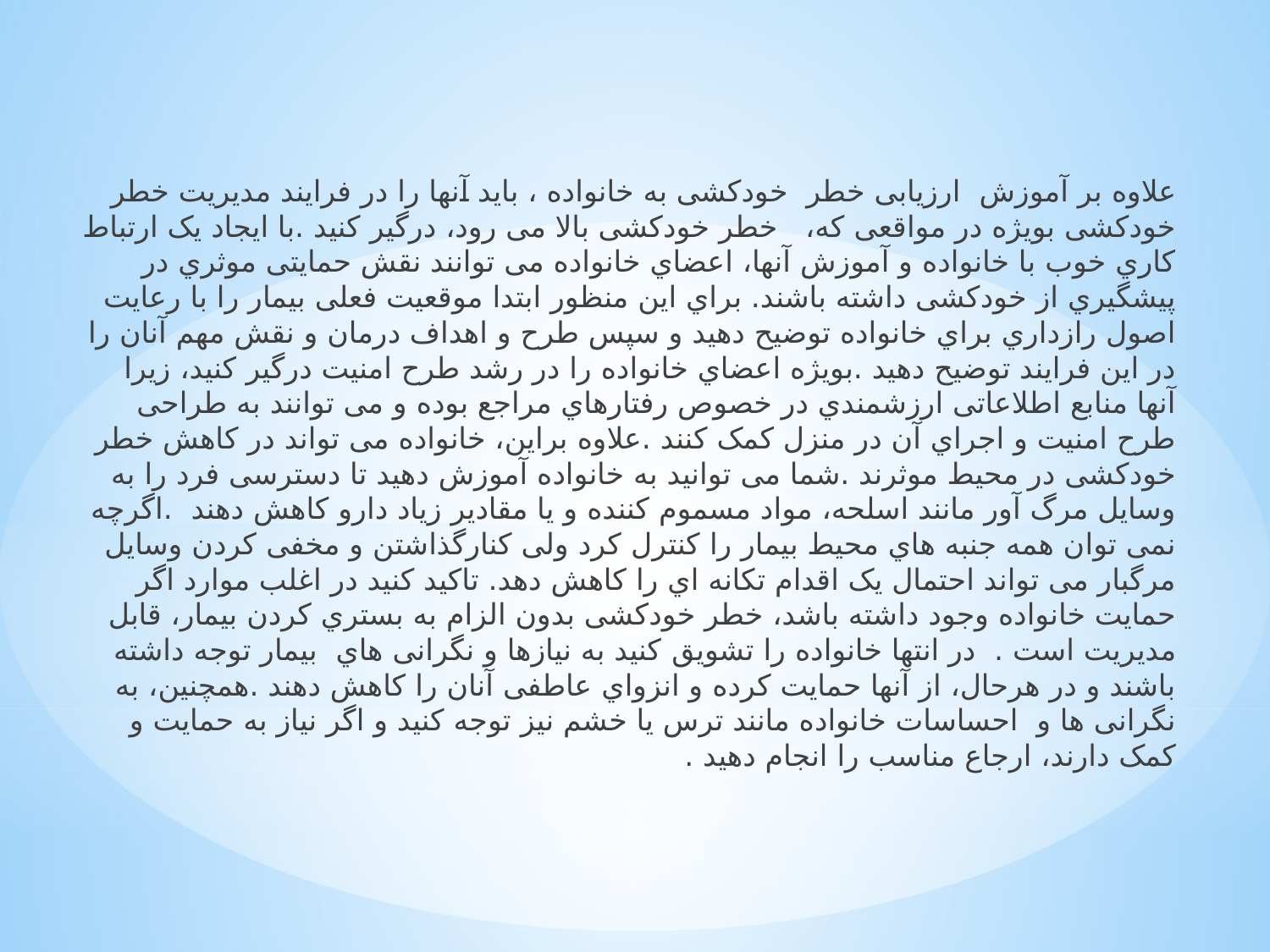

ﻋﻼوه ﺑﺮ آﻣﻮزش  ارزﯾﺎﺑﯽ ﺧﻄﺮ  ﺧﻮدﮐﺸﯽ ﺑﻪ ﺧﺎﻧﻮاده ، ﺑﺎﯾﺪ آﻧﻬﺎ را در ﻓﺮاﯾﻨﺪ ﻣﺪﯾﺮﯾﺖ ﺧﻄﺮ ﺧﻮدﮐﺸﯽ ﺑﻮﯾﮋه در ﻣﻮاﻗﻌﯽ ﮐﻪ،   ﺧﻄﺮ ﺧﻮدﮐﺸﯽ ﺑﺎﻻ ﻣﯽ رود، درﮔﯿﺮ ﮐﻨﯿﺪ .ﺑﺎ اﯾﺠﺎد ﯾﮏ ارﺗﺒﺎط ﮐﺎري ﺧﻮب ﺑﺎ ﺧﺎﻧﻮاده و آﻣﻮزش آﻧﻬﺎ، اﻋﻀﺎي ﺧﺎﻧﻮاده ﻣﯽ ﺗﻮاﻧﻨﺪ ﻧﻘﺶ ﺣﻤﺎﯾﺘﯽ ﻣﻮﺛﺮي در ﭘﯿﺸﮕﯿﺮي از ﺧﻮدﮐﺸﯽ داﺷﺘﻪ ﺑﺎﺷﻨﺪ. ﺑﺮاي اﯾﻦ ﻣﻨﻈﻮر اﺑﺘﺪا ﻣﻮﻗﻌﯿﺖ ﻓﻌﻠﯽ ﺑﯿﻤﺎر را ﺑﺎ رﻋﺎﯾﺖ اﺻﻮل رازداري ﺑﺮاي ﺧﺎﻧﻮاده ﺗﻮﺿﯿﺢ دﻫﯿﺪ و ﺳﭙﺲ ﻃﺮح و اﻫﺪاف درﻣﺎن و ﻧﻘﺶ ﻣﻬﻢ آﻧﺎن را در اﯾﻦ ﻓﺮاﯾﻨﺪ ﺗﻮﺿﯿﺢ دﻫﯿﺪ .ﺑﻮﯾﮋه اﻋﻀﺎي ﺧﺎﻧﻮاده را در رﺷﺪ ﻃﺮح اﻣﻨﯿﺖ درﮔﯿﺮ ﮐﻨﯿﺪ، زﯾﺮا آﻧﻬﺎ ﻣﻨﺎﺑﻊ اﻃﻼﻋﺎﺗﯽ ارزﺷﻤﻨﺪي در ﺧﺼﻮص رﻓﺘﺎرﻫﺎي ﻣﺮاﺟﻊ ﺑﻮده و ﻣﯽ ﺗﻮاﻧﻨﺪ ﺑﻪ ﻃﺮاﺣﯽ ﻃﺮح اﻣﻨﯿﺖ و اﺟﺮاي آن در ﻣﻨﺰل ﮐﻤﮏ ﮐﻨﻨﺪ .ﻋﻼوه ﺑﺮاﯾﻦ، ﺧﺎﻧﻮاده ﻣﯽ ﺗﻮاﻧﺪ در ﮐﺎﻫﺶ ﺧﻄﺮ ﺧﻮدﮐﺸﯽ در ﻣﺤﯿﻂ ﻣﻮﺛﺮﻧﺪ .ﺷﻤﺎ ﻣﯽ ﺗﻮاﻧﯿﺪ ﺑﻪ ﺧﺎﻧﻮاده آﻣﻮزش دﻫﯿﺪ ﺗﺎ دﺳﺘﺮﺳﯽ ﻓﺮد را ﺑﻪ  وﺳﺎﯾﻞ ﻣﺮگ آور ﻣﺎﻧﻨﺪ اﺳﻠﺤﻪ، ﻣﻮاد ﻣﺴﻤﻮم ﮐﻨﻨﺪه و ﯾﺎ ﻣﻘﺎدﯾﺮ زﯾﺎد دارو ﮐﺎﻫﺶ دﻫﻨﺪ  .اﮔﺮﭼﻪ ﻧﻤﯽ ﺗﻮان ﻫﻤﻪ ﺟﻨﺒﻪ ﻫﺎي ﻣﺤﯿﻂ ﺑﯿﻤﺎر را ﮐﻨﺘﺮل ﮐﺮد وﻟﯽ ﮐﻨﺎرﮔﺬاﺷﺘﻦ و ﻣﺨﻔﯽ ﮐﺮدن وﺳﺎﯾﻞ ﻣﺮﮔﺒﺎر ﻣﯽ ﺗﻮاﻧﺪ اﺣﺘﻤﺎل ﯾﮏ اﻗﺪام ﺗﮑﺎﻧﻪ اي را ﮐﺎﻫﺶ دﻫﺪ. ﺗﺎﮐﯿﺪ ﮐﻨﯿﺪ در اﻏﻠﺐ ﻣﻮارد اﮔﺮ ﺣﻤﺎﯾﺖ ﺧﺎﻧﻮاده وﺟﻮد داﺷﺘﻪ ﺑﺎﺷﺪ، ﺧﻄﺮ ﺧﻮدﮐﺸﯽ ﺑﺪون اﻟﺰام ﺑﻪ ﺑﺴﺘﺮي ﮐﺮدن ﺑﯿﻤﺎر، ﻗﺎﺑﻞ ﻣﺪﯾﺮﯾﺖ اﺳﺖ .  در اﻧﺘﻬﺎ ﺧﺎﻧﻮاده را ﺗﺸﻮﯾﻖ ﮐﻨﯿﺪ ﺑﻪ ﻧﯿﺎزﻫﺎ و ﻧﮕﺮاﻧﯽ ﻫﺎي  ﺑﯿﻤﺎر ﺗﻮﺟﻪ داﺷﺘﻪ ﺑﺎﺷﻨﺪ و در ﻫﺮﺣﺎل، از آﻧﻬﺎ ﺣﻤﺎﯾﺖ ﮐﺮده و اﻧﺰواي ﻋﺎﻃﻔﯽ آﻧﺎن را ﮐﺎﻫﺶ دﻫﻨﺪ .ﻫﻤﭽﻨﯿﻦ، ﺑﻪ ﻧﮕﺮاﻧﯽ ﻫﺎ و  اﺣﺴﺎﺳﺎت ﺧﺎﻧﻮاده ﻣﺎﻧﻨﺪ ﺗﺮس ﯾﺎ ﺧﺸﻢ ﻧﯿﺰ ﺗﻮﺟﻪ ﮐﻨﯿﺪ و اﮔﺮ ﻧﯿﺎز ﺑﻪ ﺣﻤﺎﯾﺖ و ﮐﻤﮏ دارﻧﺪ، ارﺟﺎع ﻣﻨﺎﺳﺐ را اﻧﺠﺎم دﻫﯿﺪ .